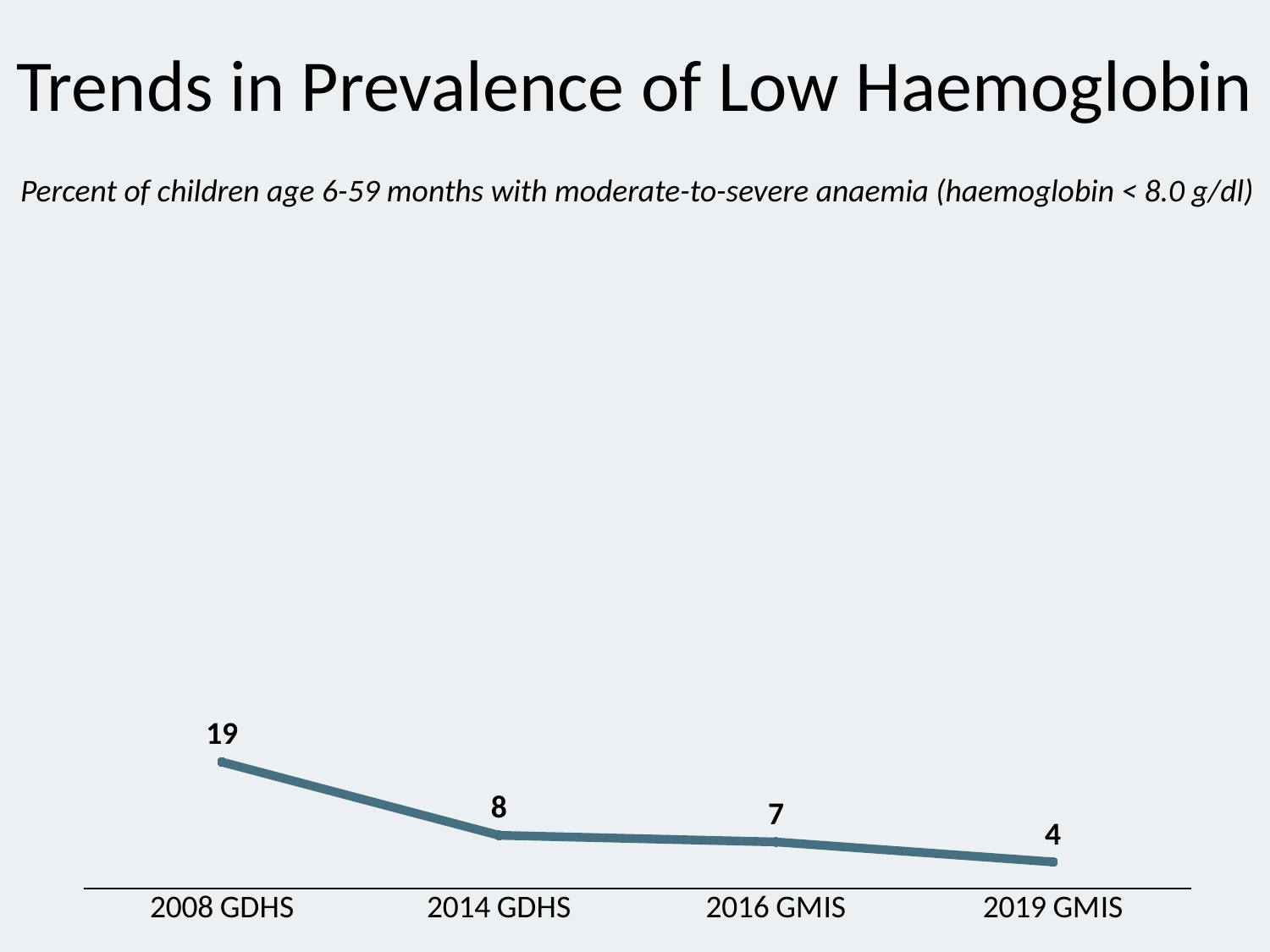

# Trends in Prevalence of Low Haemoglobin
Percent of children age 6-59 months with moderate-to-severe anaemia (haemoglobin < 8.0 g/dl)

### Chart

| Category | Series 1 |
|---|---|
| 2008 GDHS | 19.0 |
| 2014 GDHS | 8.0 |
| 2016 GMIS | 7.0 |
| 2019 GMIS | 4.0 |